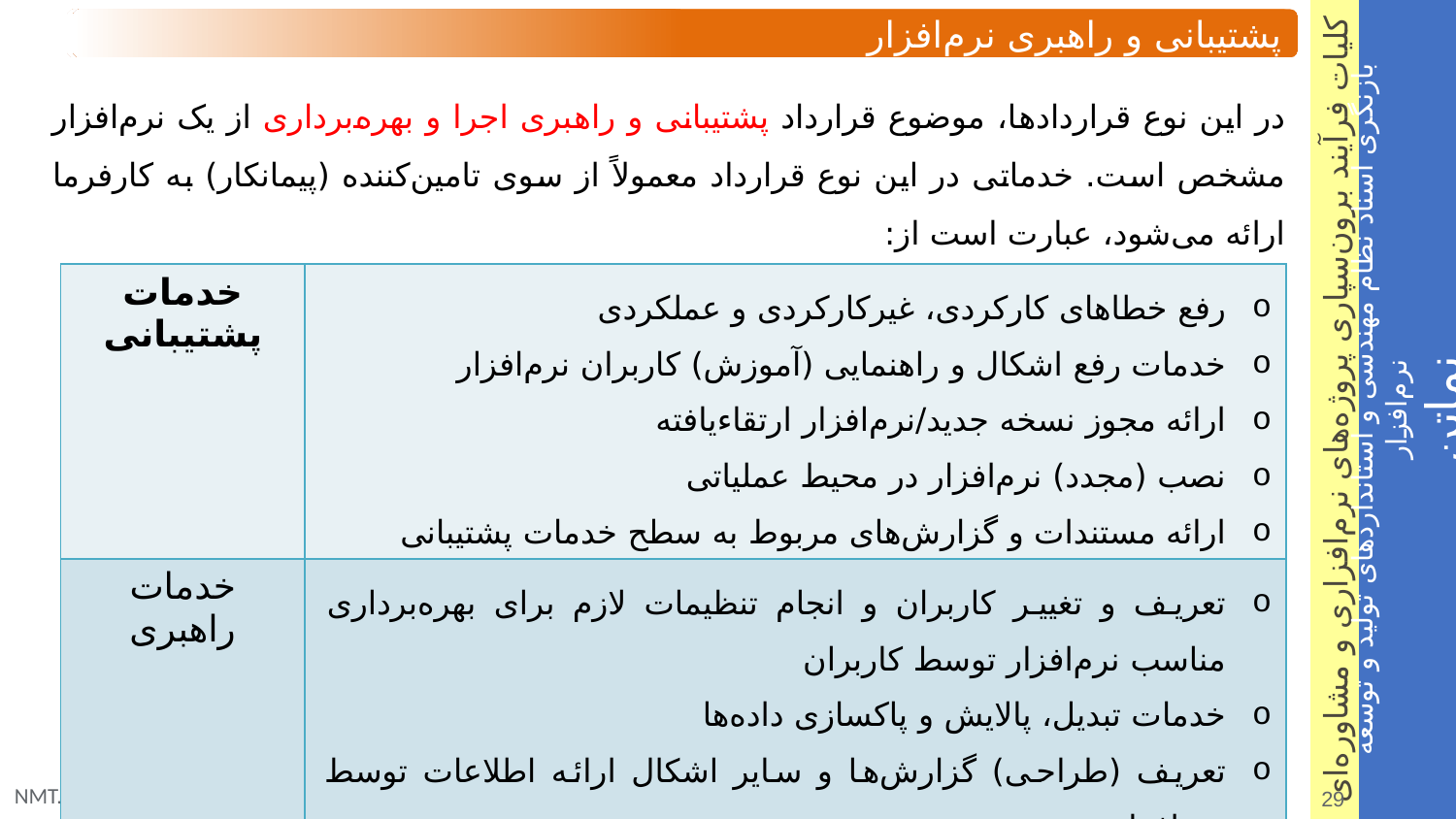

پشتیبانی و راهبری نرم‌افزار
در این نوع قراردادها، موضوع قرارداد پشتیبانی و راهبری اجرا و بهره‌برداری از یک نرم‌افزار مشخص است. خدماتی در این نوع قرارداد معمولاً از سوی تامین‌کننده (پیمانکار) به کارفرما ارائه می‌شود، عبارت است از:

| خدمات پشتیبانی | رفع خطاهای کارکردی، غیرکارکردی و عملکردی خدمات رفع اشکال و راهنمایی (آموزش) کاربران نرم‌افزار ارائه مجوز نسخه جدید/نرم‌افزار ارتقاءیافته نصب (مجدد) نرم‌افزار در محیط عملیاتی ارائه مستندات و گزارش‌های مربوط به سطح خدمات پشتیبانی |
| --- | --- |
| خدمات راهبری | تعریف و تغییر کاربران و انجام تنظیمات لازم برای بهره‌برداری مناسب نرم‌افزار توسط کاربران خدمات تبدیل، پالایش و پاکسازی داده‌ها تعریف (طراحی) گزارش‌ها و سایر اشکال ارائه اطلاعات توسط نرم‌افزار |
29